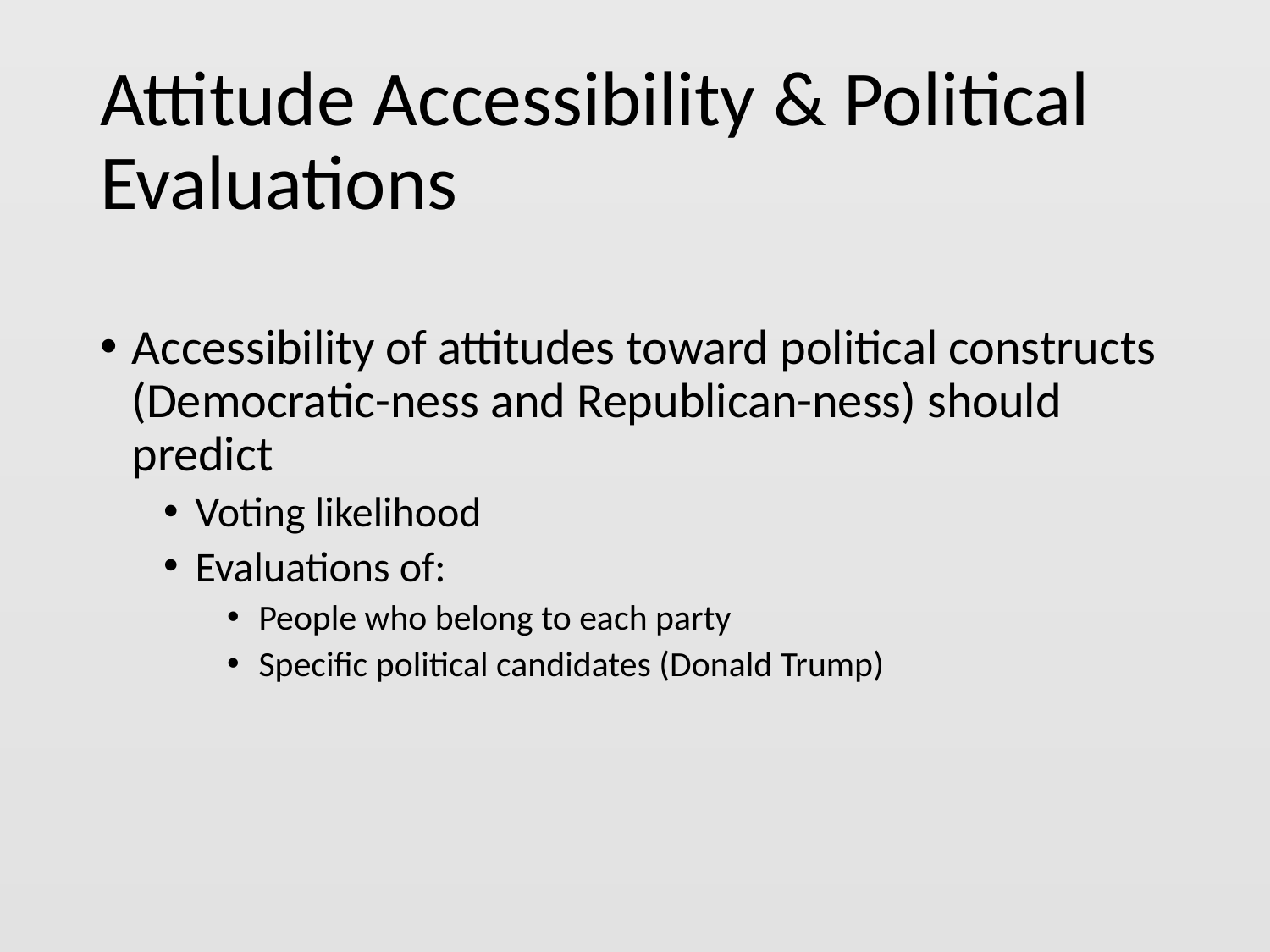

# Attitude Accessibility & Political Evaluations
Accessibility of attitudes toward political constructs (Democratic-ness and Republican-ness) should predict
Voting likelihood
Evaluations of:
People who belong to each party
Specific political candidates (Donald Trump)